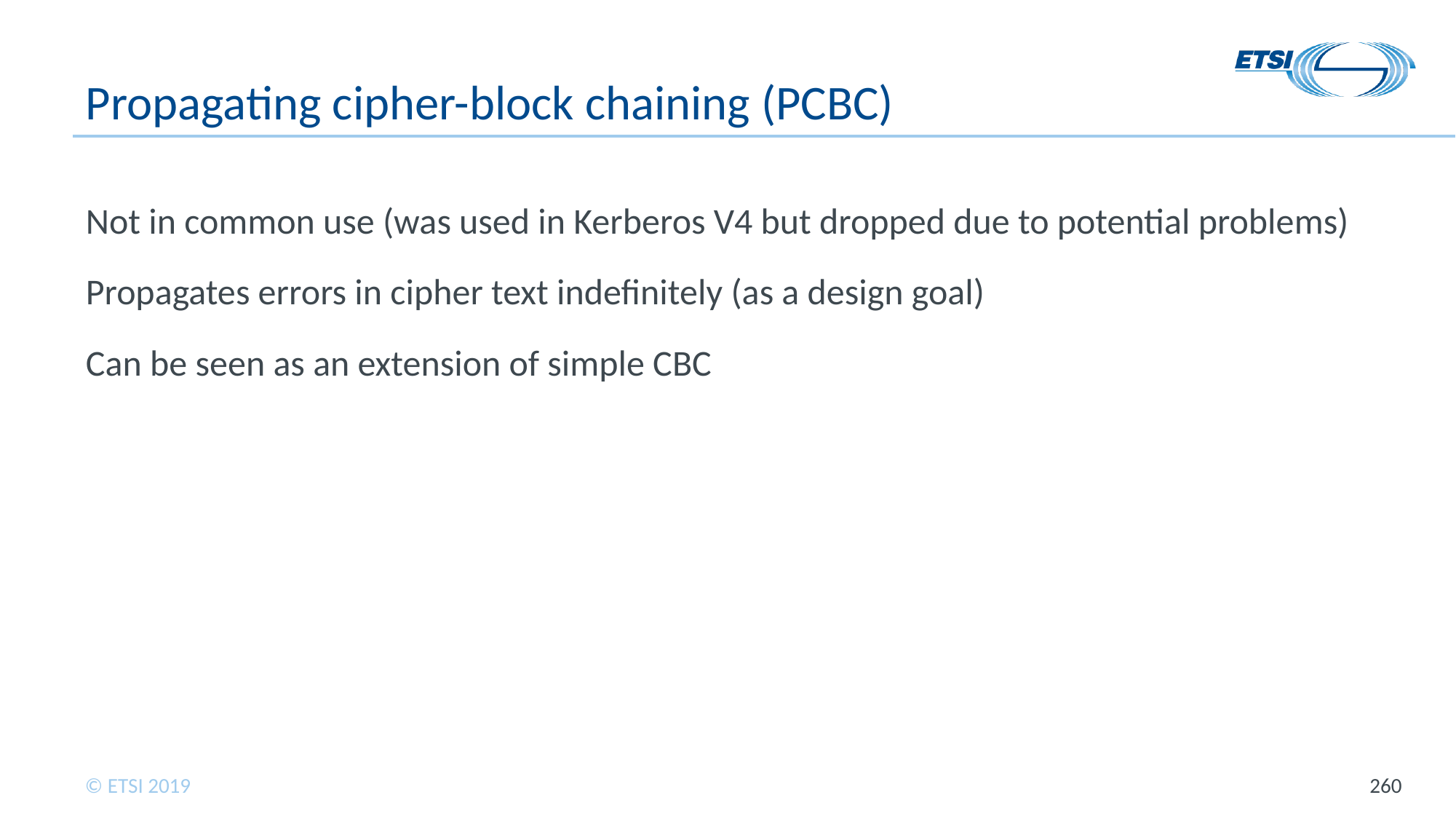

# Propagating cipher-block chaining (PCBC)
Not in common use (was used in Kerberos V4 but dropped due to potential problems)
Propagates errors in cipher text indefinitely (as a design goal)
Can be seen as an extension of simple CBC